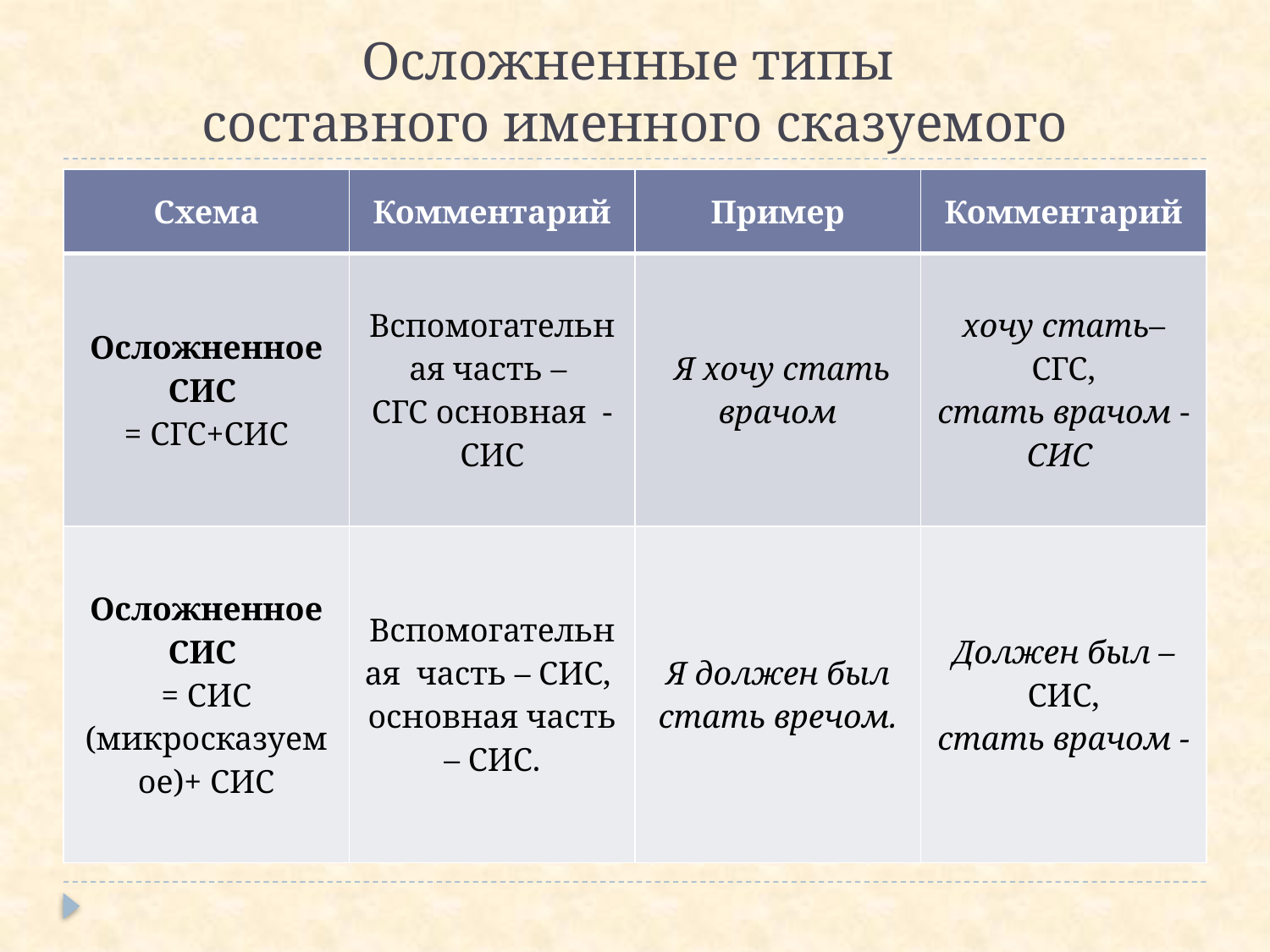

# Осложненные типы составного именного сказуемого
| Схема | Комментарий | Пример | Комментарий |
| --- | --- | --- | --- |
| Осложненное СИС = СГС+СИС | Вспомогательная часть – СГС основная - СИС | Я хочу стать врачом | хочу стать– СГС, стать врачом - СИС |
| Осложненное СИС = СИС (микросказуемое)+ СИС | Вспомогательная часть – СИС, основная часть – СИС. | Я должен был стать вречом. | Должен был – СИС, стать врачом - |